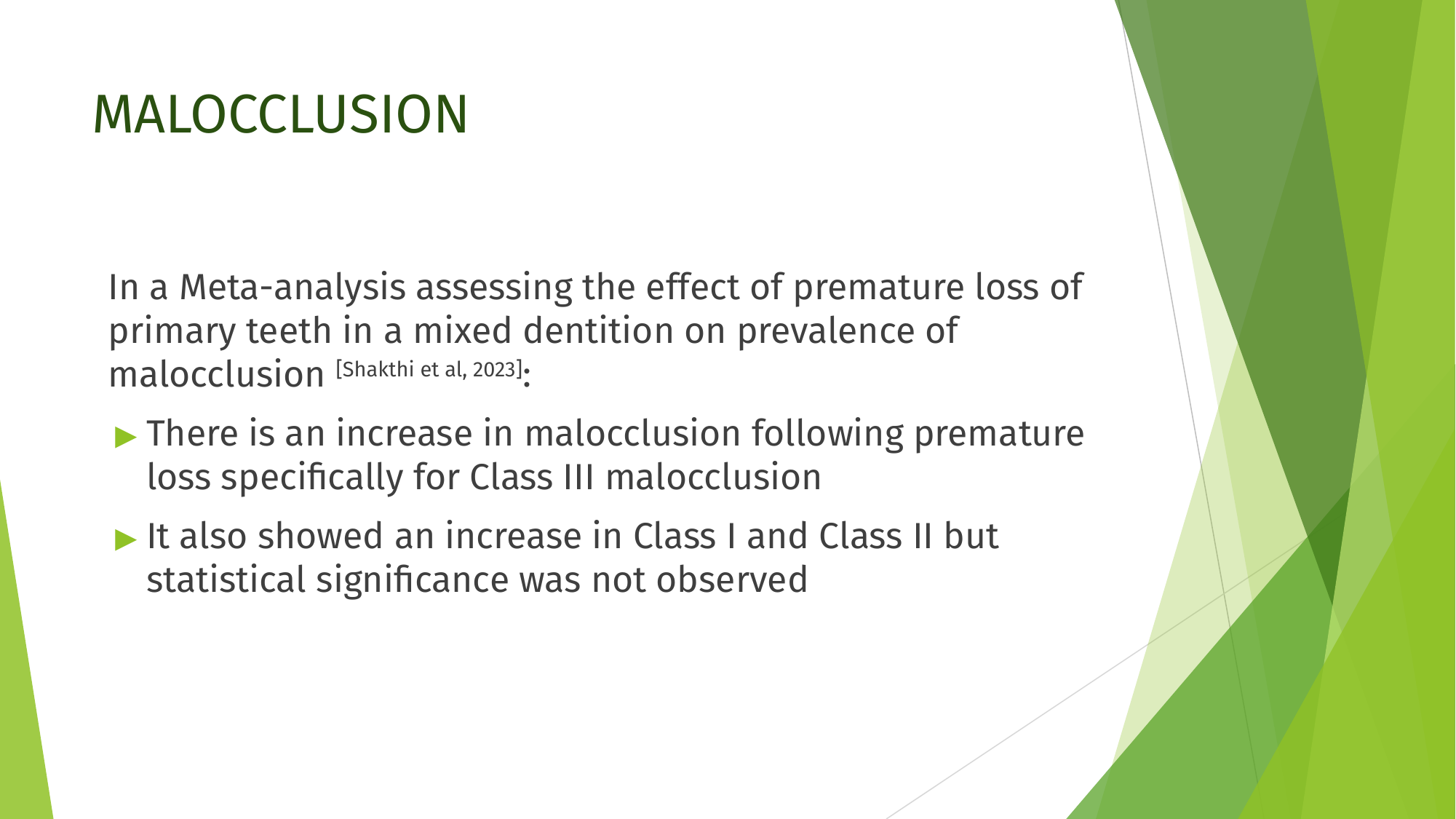

# MALOCCLUSION
In a Meta-analysis assessing the effect of premature loss of primary teeth in a mixed dentition on prevalence of malocclusion [Shakthi et al, 2023]:
There is an increase in malocclusion following premature loss specifically for Class III malocclusion
It also showed an increase in Class I and Class II but statistical significance was not observed